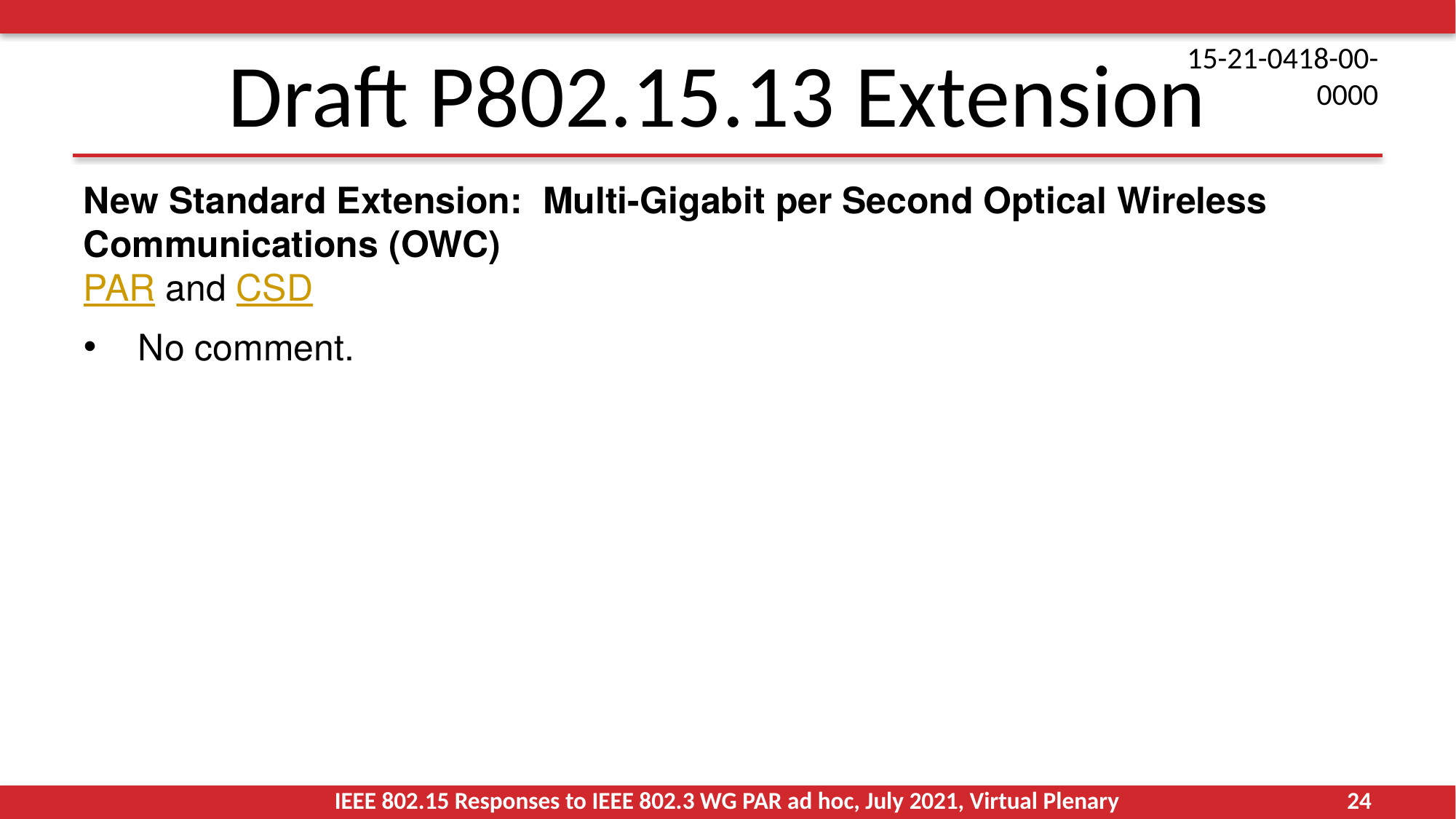

# Draft P802.15.13 Extension
New Standard Extension:  Multi-Gigabit per Second Optical Wireless Communications (OWC)
PAR and CSD
No comment.
IEEE 802.15 Responses to IEEE 802.3 WG PAR ad hoc, July 2021, Virtual Plenary
24